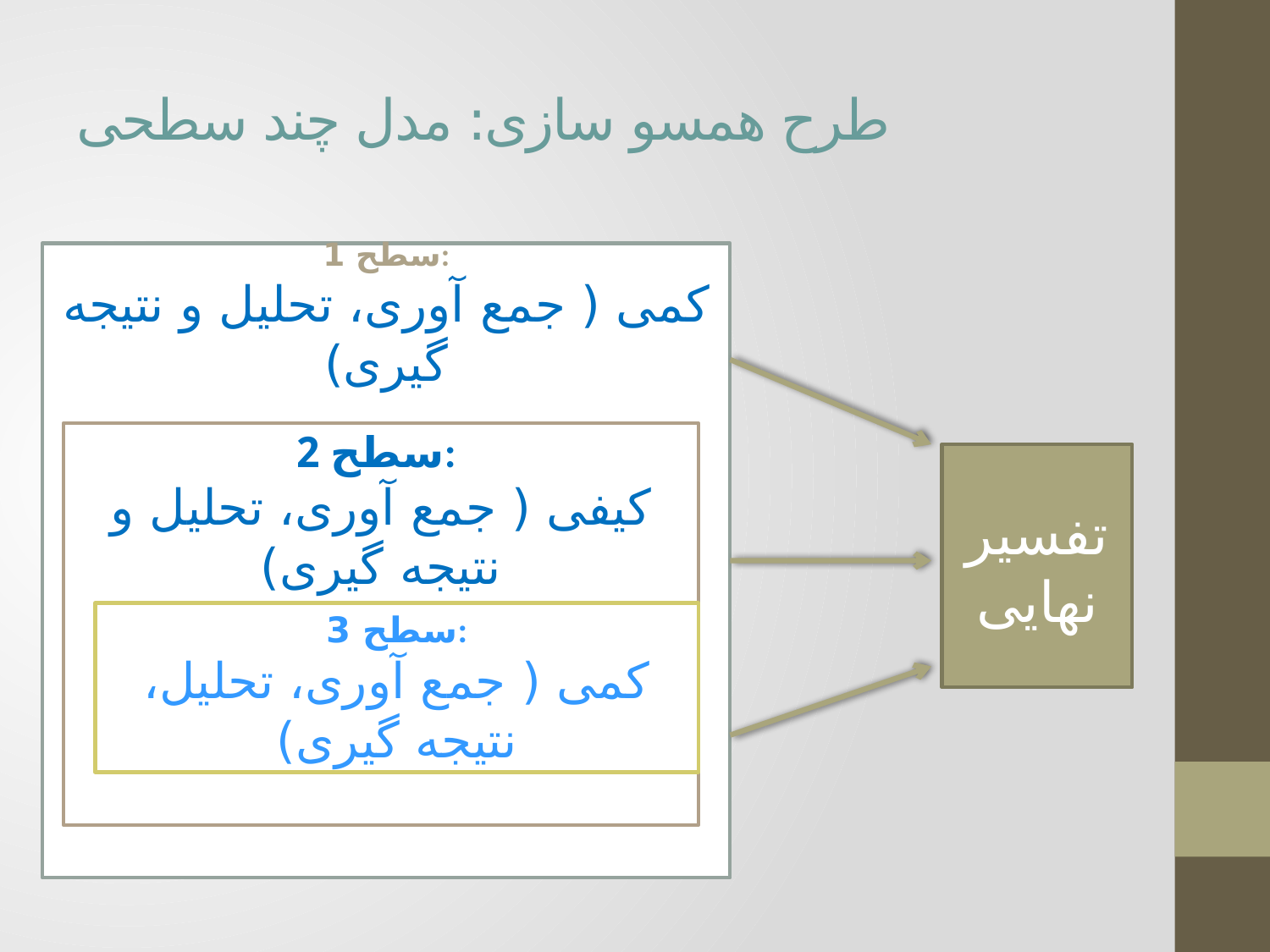

# طرح همسو سازی: مدل چند سطحی
سطح 1:
کمی ( جمع آوری، تحلیل و نتیجه گیری)

سطح 2:
کیفی ( جمع آوری، تحلیل و نتیجه گیری)

تفسیر نهایی
سطح 3:
کمی ( جمع آوری، تحلیل، نتیجه گیری)